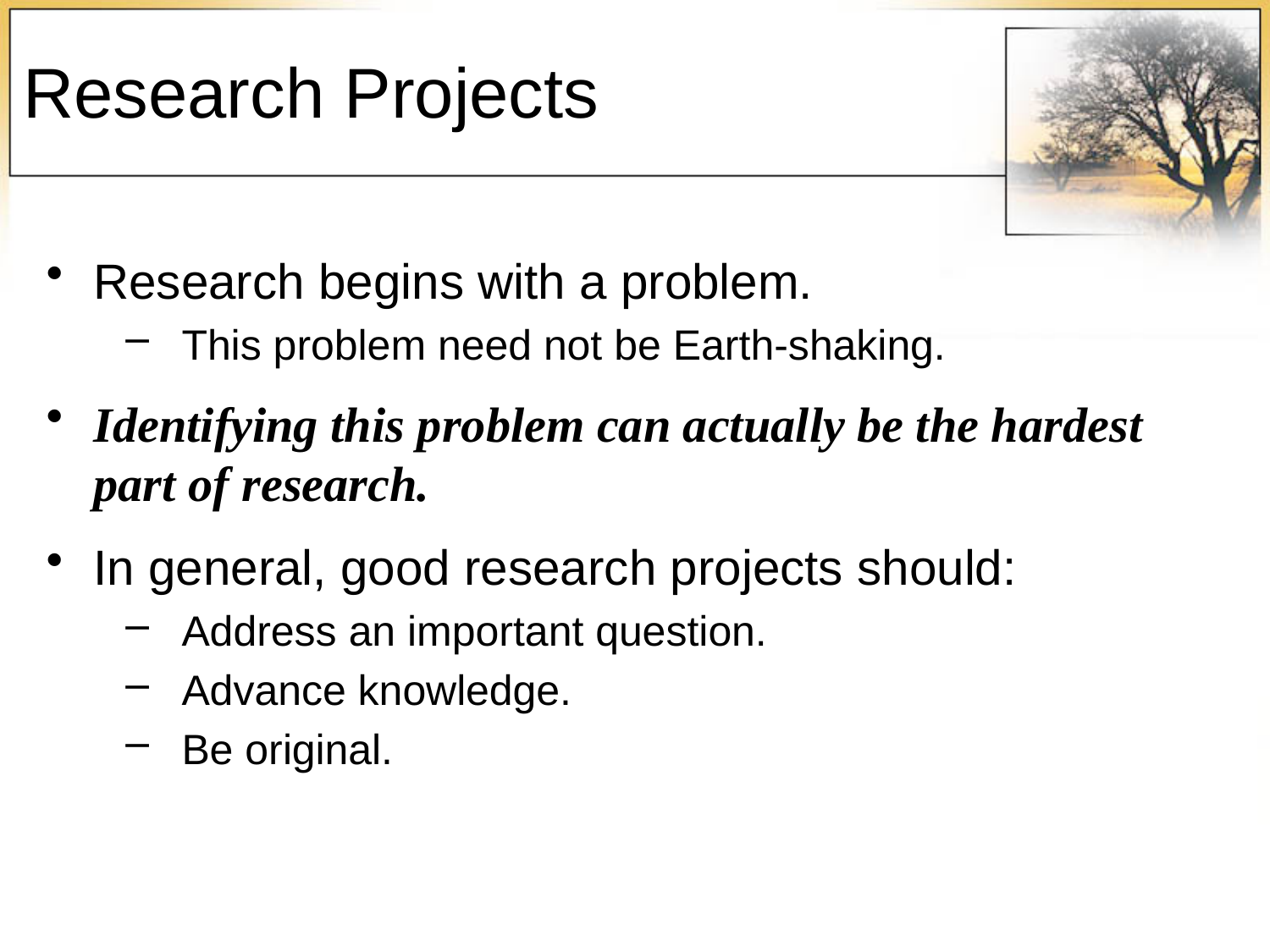

# Research Projects
Research begins with a problem.
This problem need not be Earth-shaking.
Identifying this problem can actually be the hardest part of research.
In general, good research projects should:
Address an important question.
Advance knowledge.
Be original.